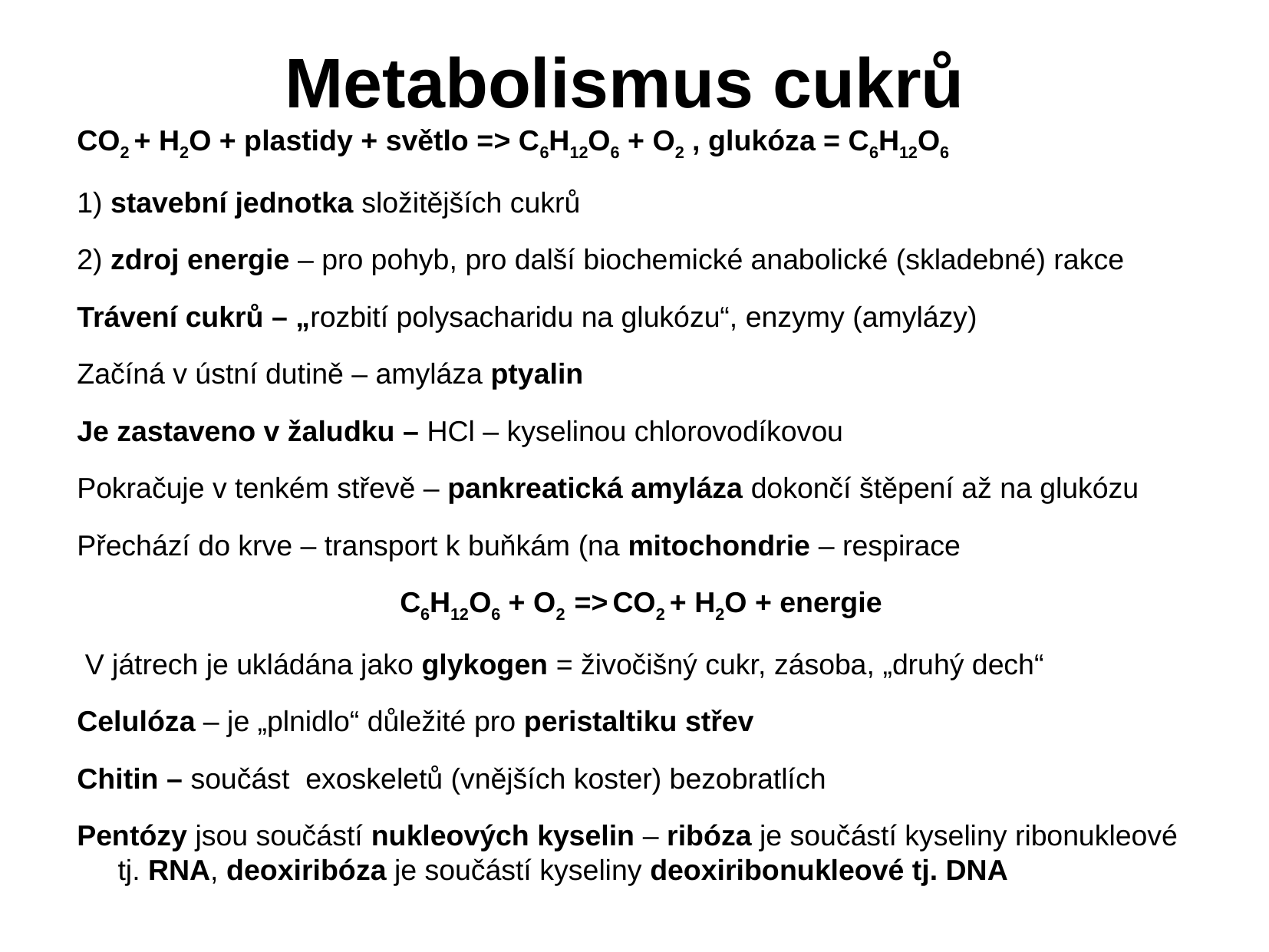

# Metabolismus cukrů
CO2 + H2O + plastidy + světlo => C6H12O6 + O2 , glukóza = C6H12O6
1) stavební jednotka složitějších cukrů
2) zdroj energie – pro pohyb, pro další biochemické anabolické (skladebné) rakce
Trávení cukrů – „rozbití polysacharidu na glukózu“, enzymy (amylázy)
Začíná v ústní dutině – amyláza ptyalin
Je zastaveno v žaludku – HCl – kyselinou chlorovodíkovou
Pokračuje v tenkém střevě – pankreatická amyláza dokončí štěpení až na glukózu
Přechází do krve – transport k buňkám (na mitochondrie – respirace
C6H12O6 + O2  => CO2 + H2O + energie
 V játrech je ukládána jako glykogen = živočišný cukr, zásoba, „druhý dech“
Celulóza – je „plnidlo“ důležité pro peristaltiku střev
Chitin – součást  exoskeletů (vnějších koster) bezobratlích
Pentózy jsou součástí nukleových kyselin – ribóza je součástí kyseliny ribonukleové tj. RNA, deoxiribóza je součástí kyseliny deoxiribonukleové tj. DNA